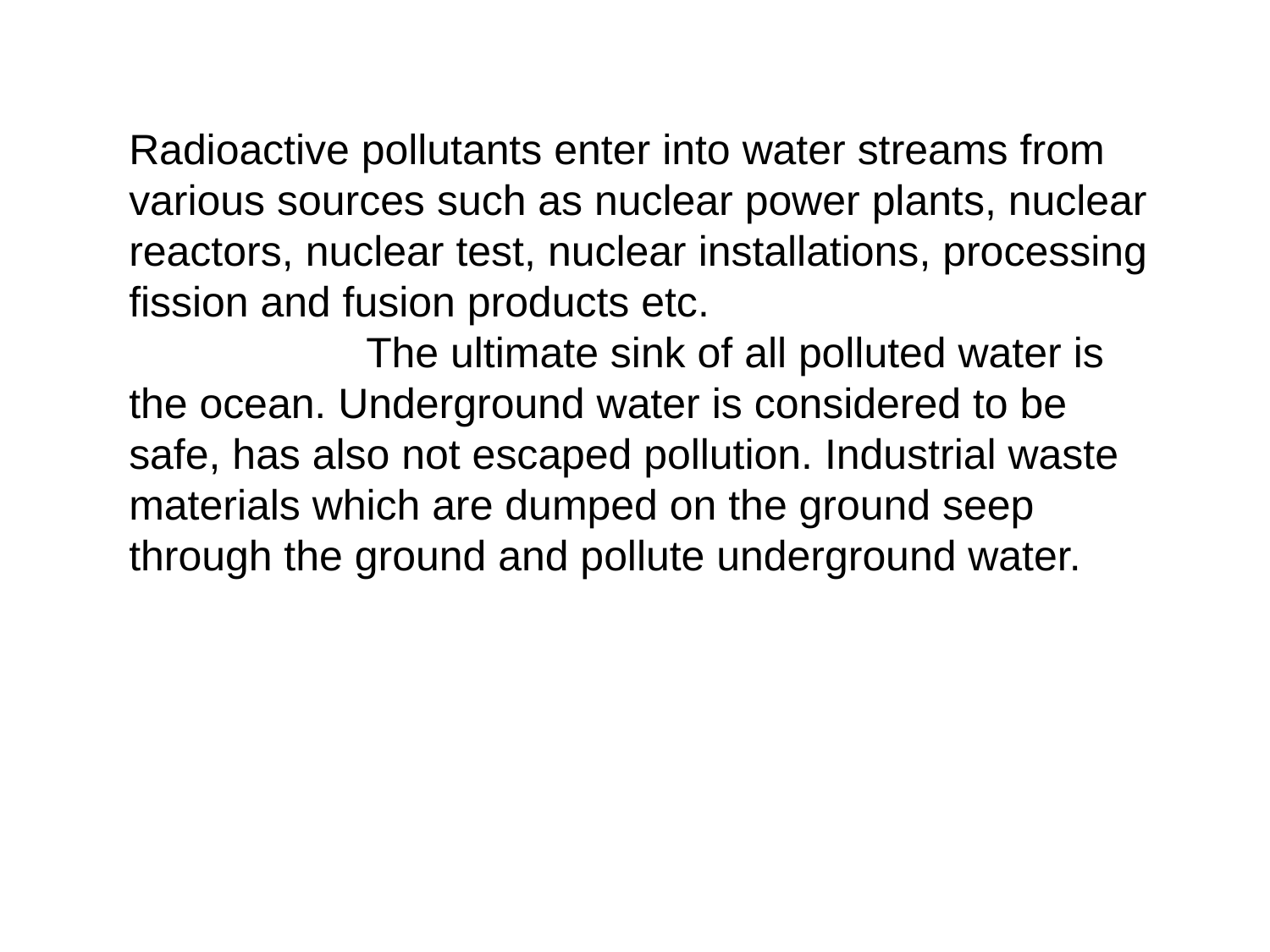

Radioactive pollutants enter into water streams from various sources such as nuclear power plants, nuclear reactors, nuclear test, nuclear installations, processing fission and fusion products etc.
                    The ultimate sink of all polluted water is the ocean. Underground water is considered to be safe, has also not escaped pollution. Industrial waste materials which are dumped on the ground seep through the ground and pollute underground water.